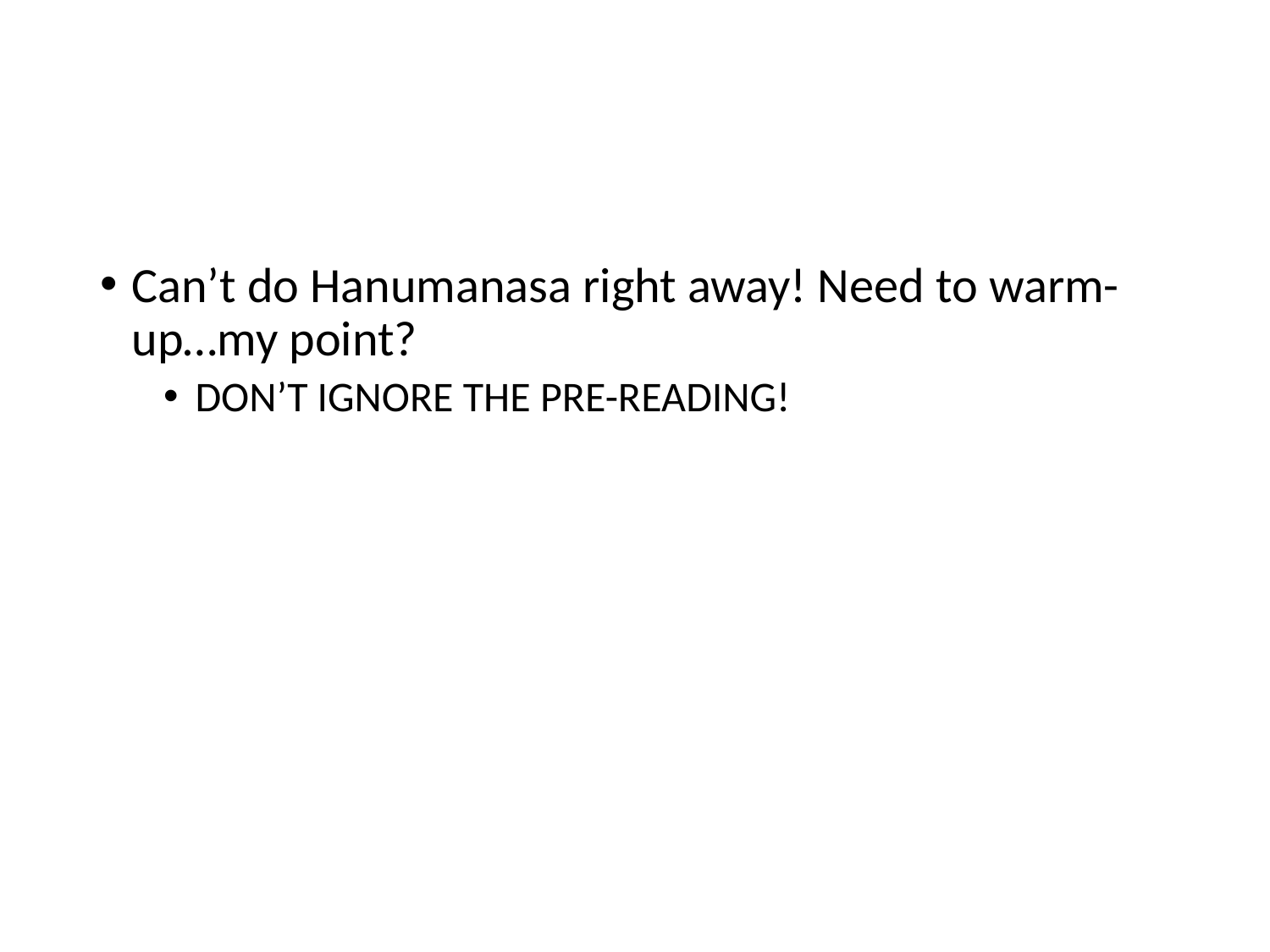

#
Can’t do Hanumanasa right away! Need to warm-up…my point?
DON’T IGNORE THE PRE-READING!